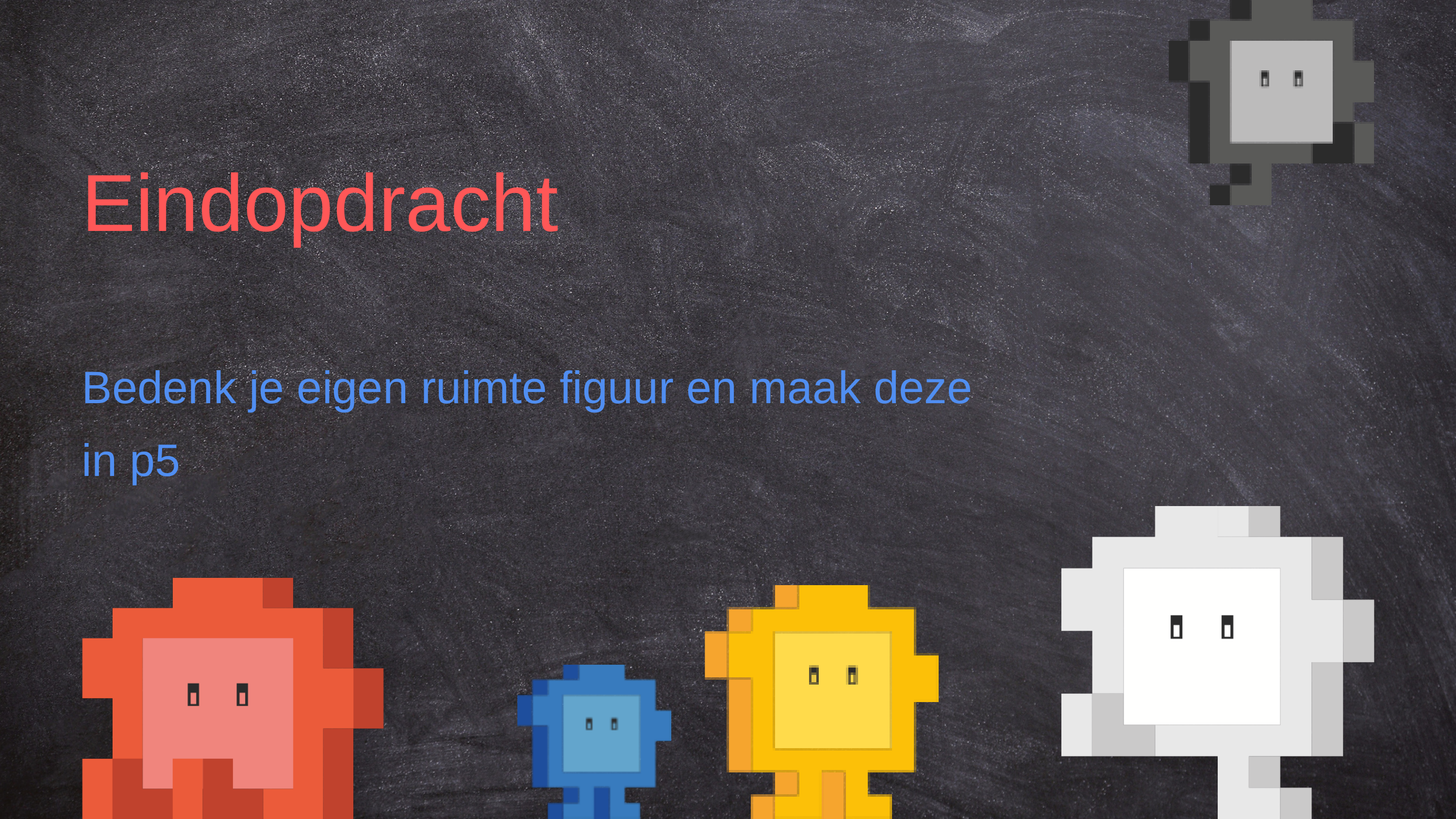

Eindopdracht
Bedenk je eigen ruimte figuur en maak deze in p5